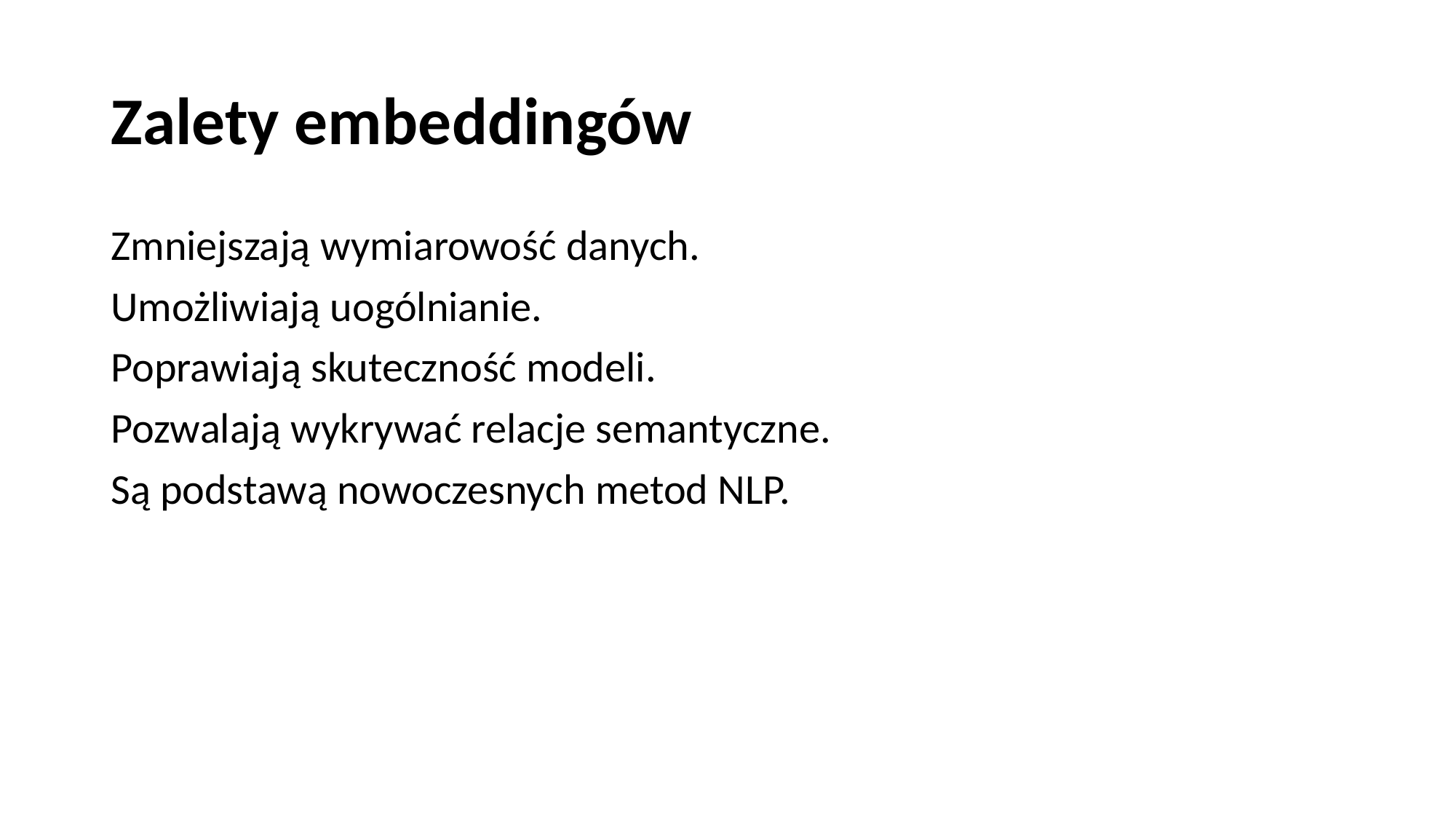

# Zalety embeddingów
Zmniejszają wymiarowość danych.
Umożliwiają uogólnianie.
Poprawiają skuteczność modeli.
Pozwalają wykrywać relacje semantyczne.
Są podstawą nowoczesnych metod NLP.